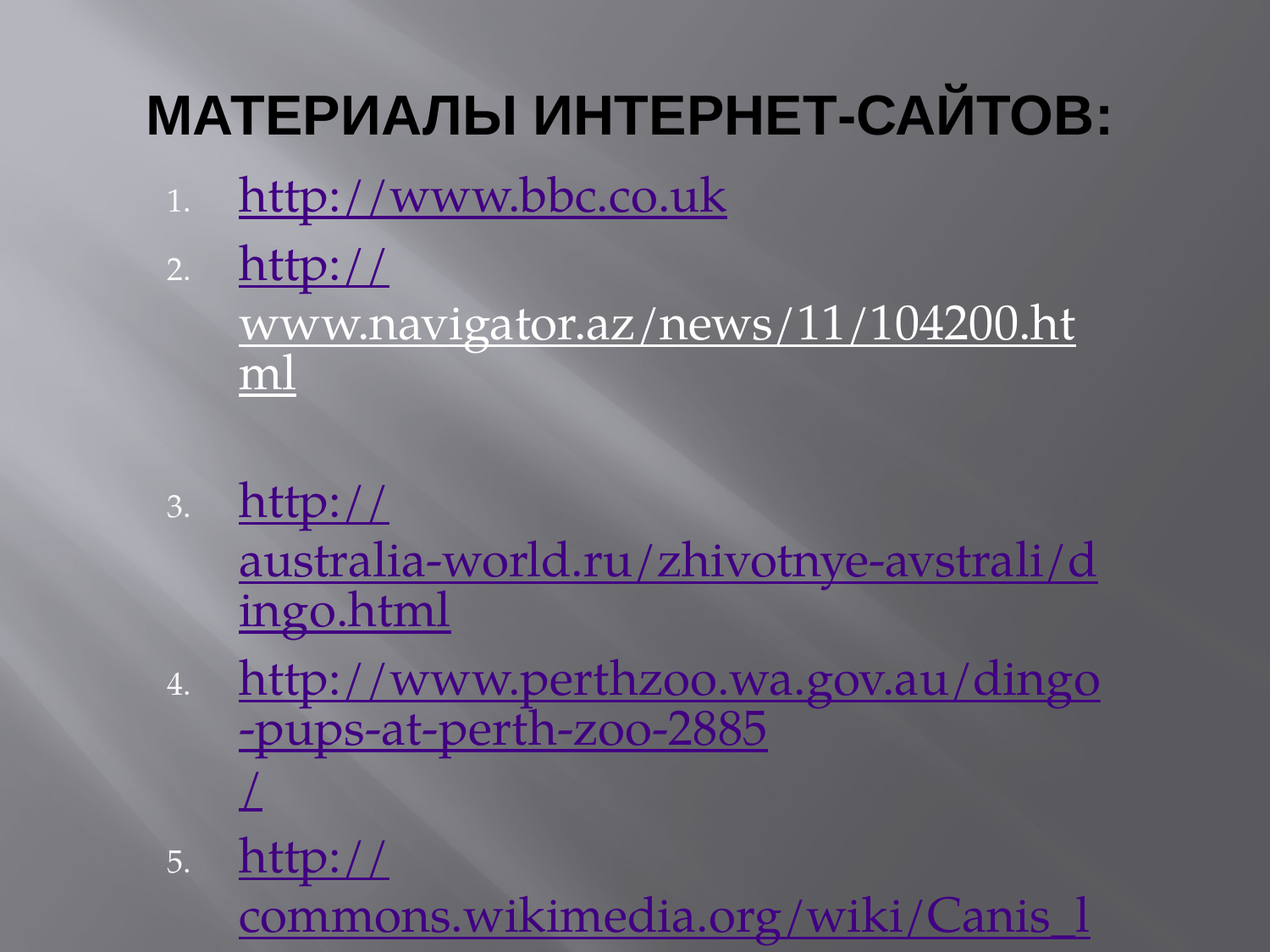

# Материалы Интернет-сайтов:
http://www.bbc.co.uk
http://www.navigator.az/news/11/104200.html
http://australia-world.ru/zhivotnye-avstrali/dingo.html
http://www.perthzoo.wa.gov.au/dingo-pups-at-perth-zoo-2885/
http://commons.wikimedia.org/wiki/Canis_lupus